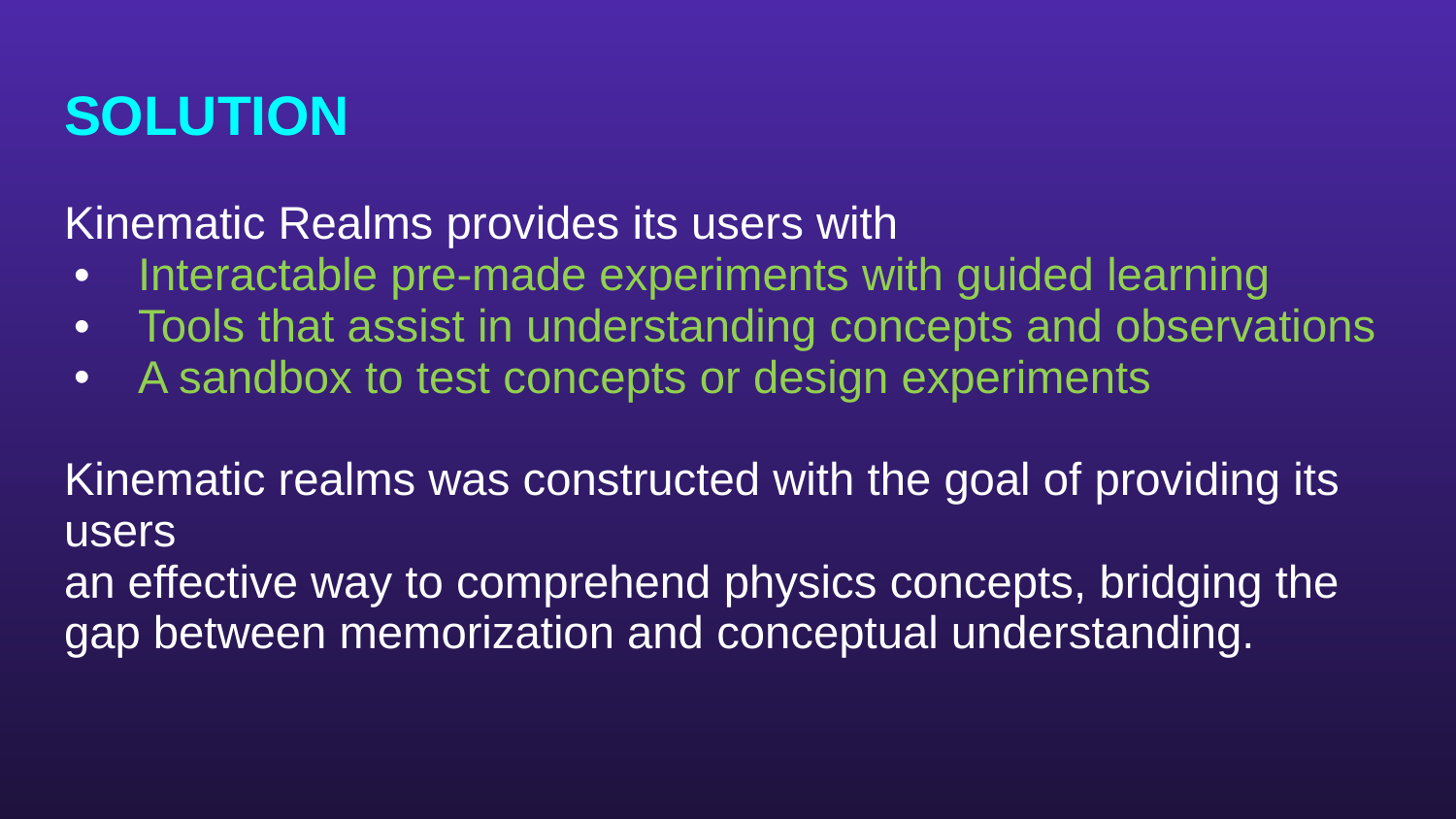

# SOLUTION
Kinematic Realms provides its users with
Interactable pre-made experiments with guided learning
Tools that assist in understanding concepts and observations
A sandbox to test concepts or design experiments

Kinematic realms was constructed with the goal of providing its users
an effective way to comprehend physics concepts, bridging the gap between memorization and conceptual understanding.